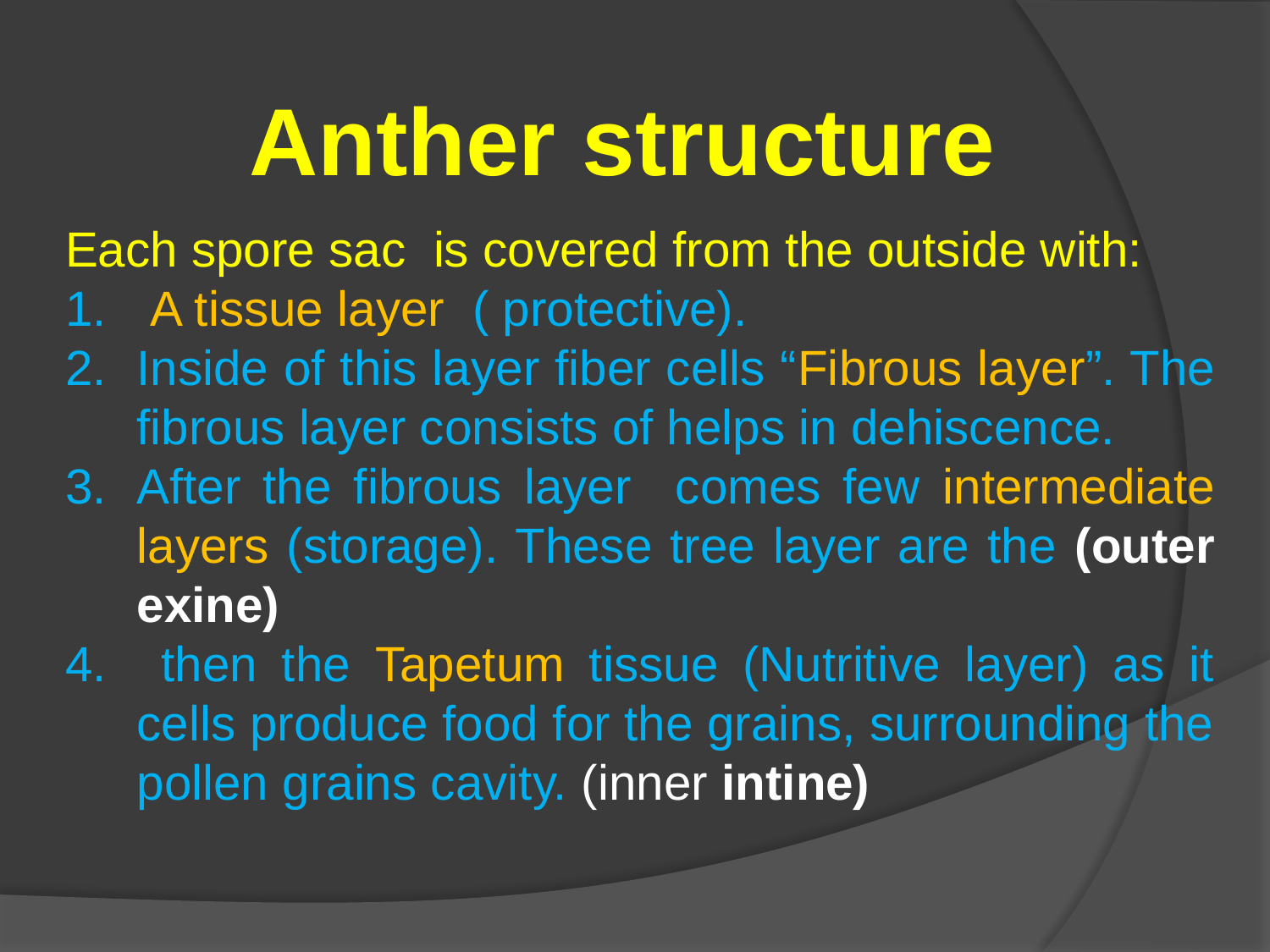

Anther structure
Each spore sac  is covered from the outside with:
 A tissue layer  ( protective).
Inside of this layer fiber cells “Fibrous layer”. The fibrous layer consists of helps in dehiscence.
After the fibrous layer  comes few intermediate layers (storage). These tree layer are the (outer exine)
 then the Tapetum tissue (Nutritive layer) as it cells produce food for the grains, surrounding the pollen grains cavity. (inner intine)